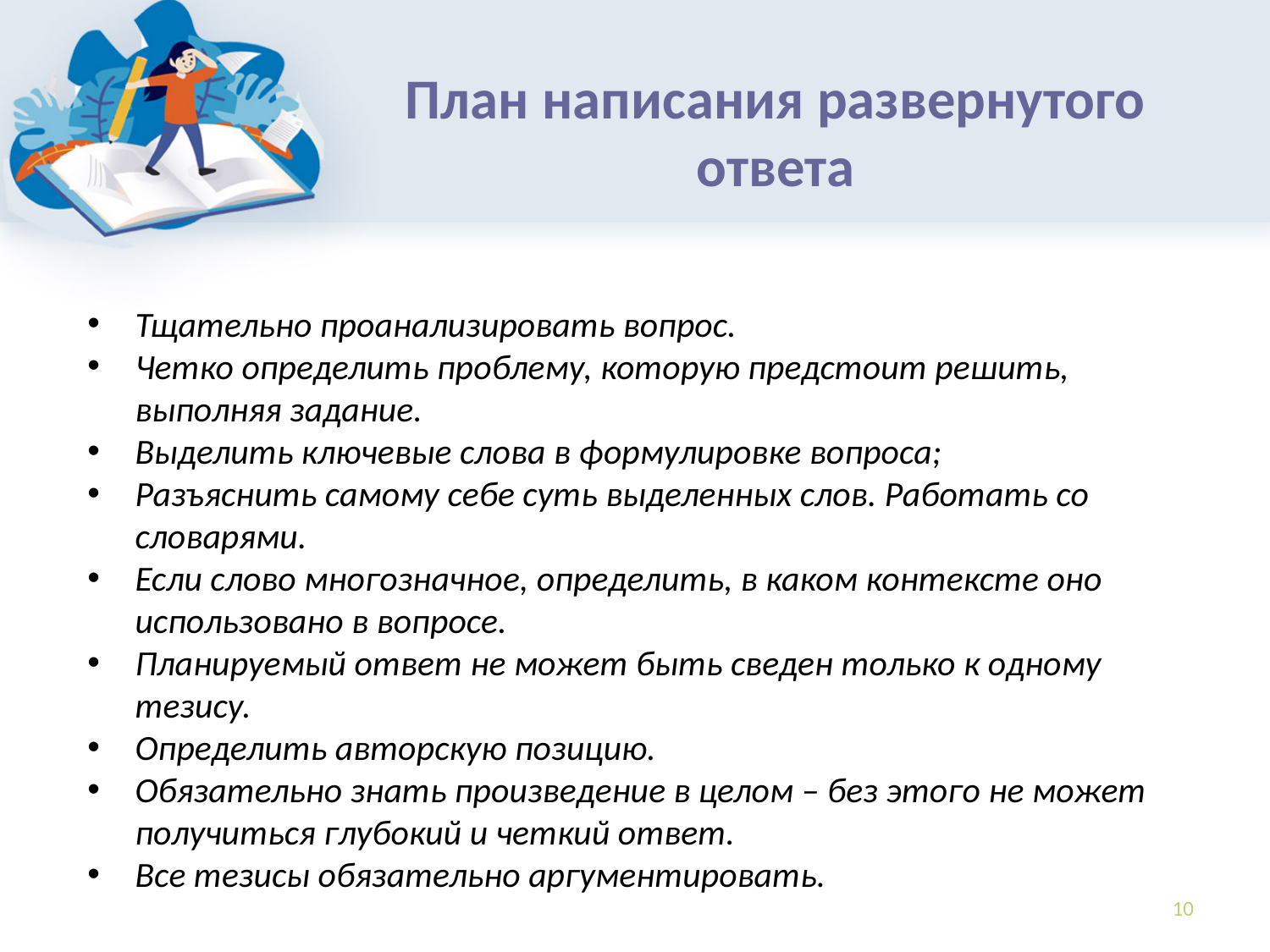

План написания развернутого ответа
Тщательно проанализировать вопрос.
Четко определить проблему, которую предстоит решить, выполняя задание.
Выделить ключевые слова в формулировке вопроса;
Разъяснить самому себе суть выделенных слов. Работать со словарями.
Если слово многозначное, определить, в каком контексте оно использовано в вопросе.
Планируемый ответ не может быть сведен только к одному тезису.
Определить авторскую позицию.
Обязательно знать произведение в целом – без этого не может получиться глубокий и четкий ответ.
Все тезисы обязательно аргументировать.

10